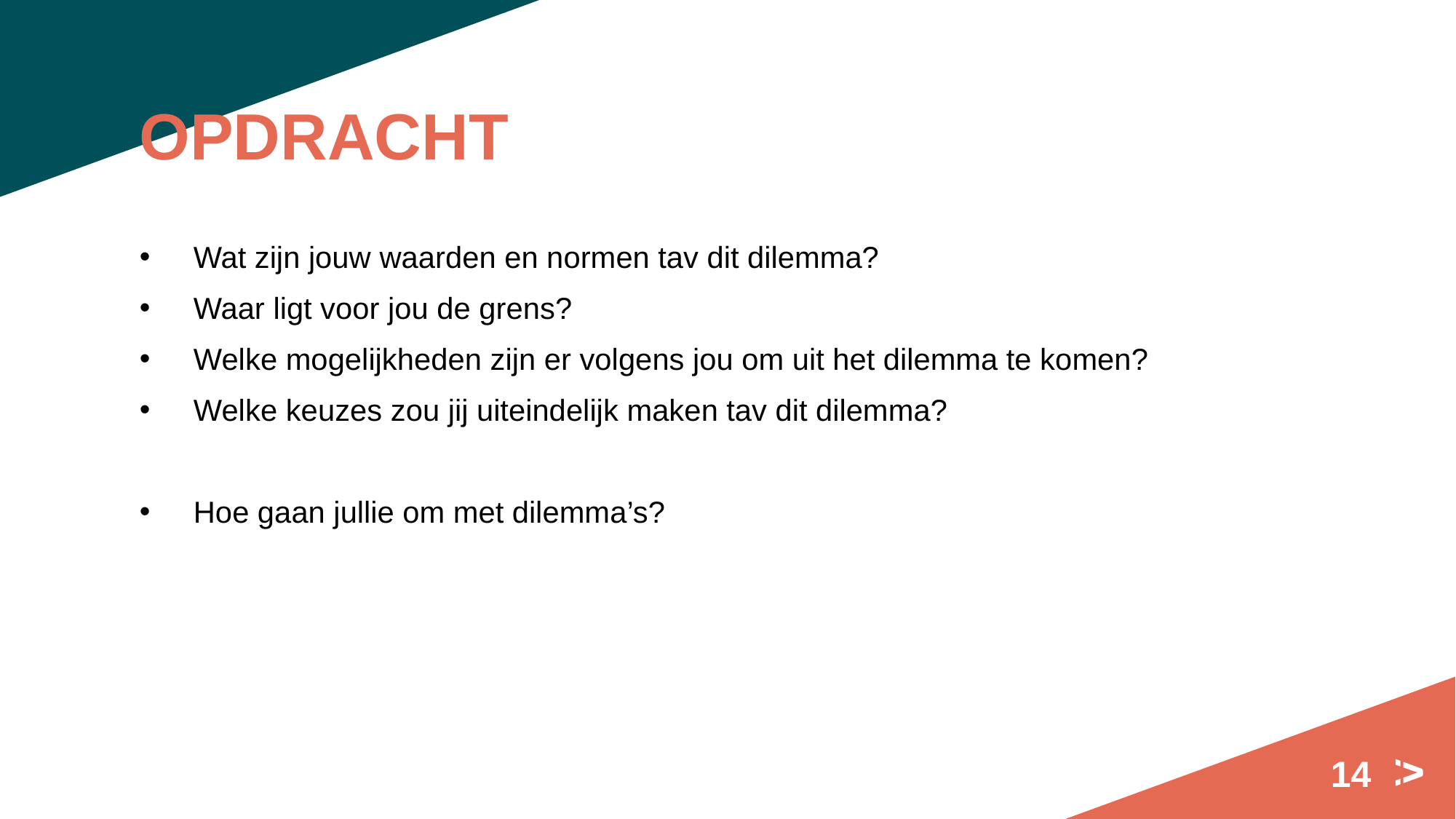

# opdracht
Wat zijn jouw waarden en normen tav dit dilemma?
Waar ligt voor jou de grens?
Welke mogelijkheden zijn er volgens jou om uit het dilemma te komen?
Welke keuzes zou jij uiteindelijk maken tav dit dilemma?

Hoe gaan jullie om met dilemma’s?
14